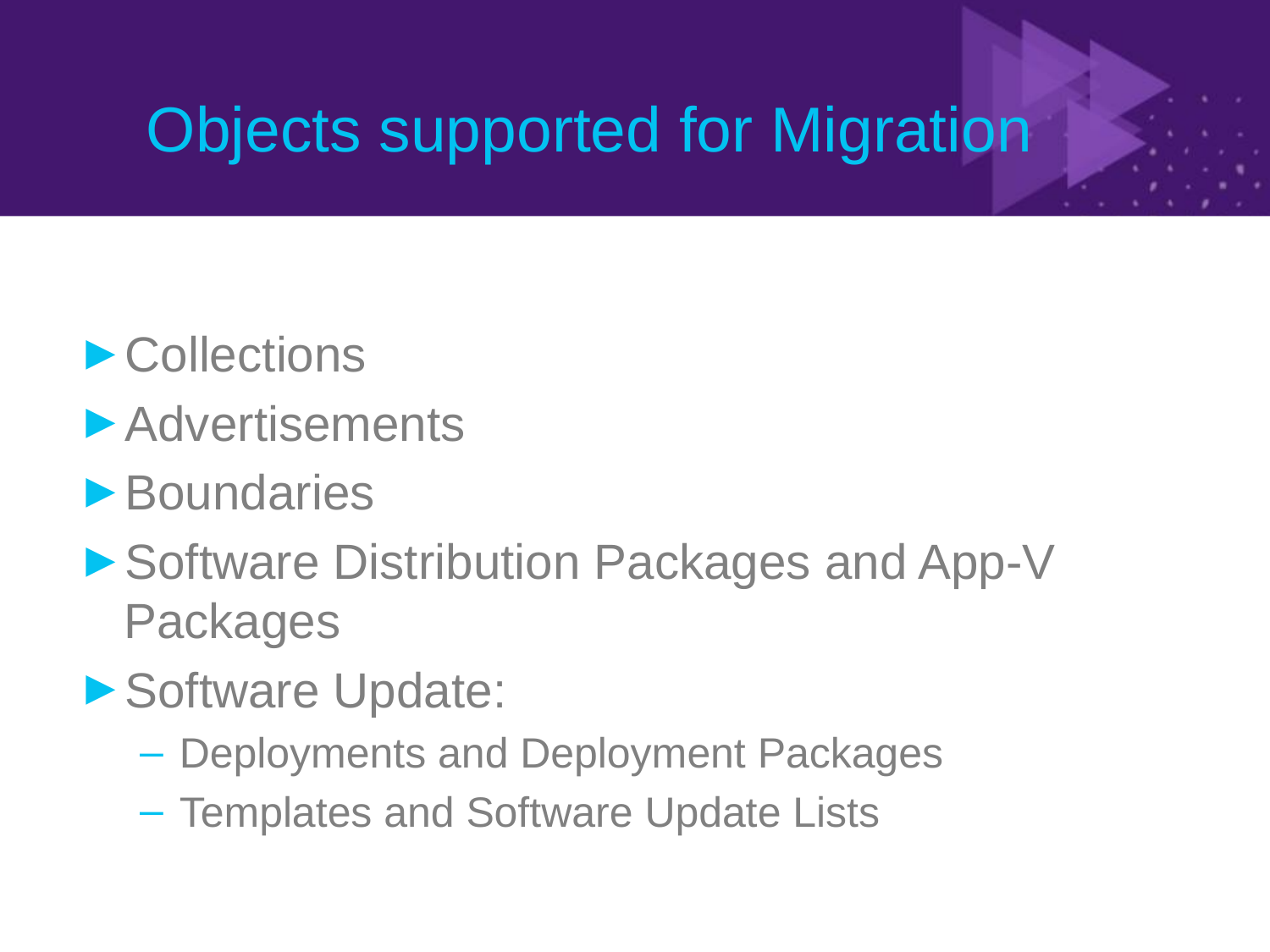

# Objects supported for Migration
Collections
Advertisements
Boundaries
Software Distribution Packages and App-V Packages
Software Update:
Deployments and Deployment Packages
Templates and Software Update Lists